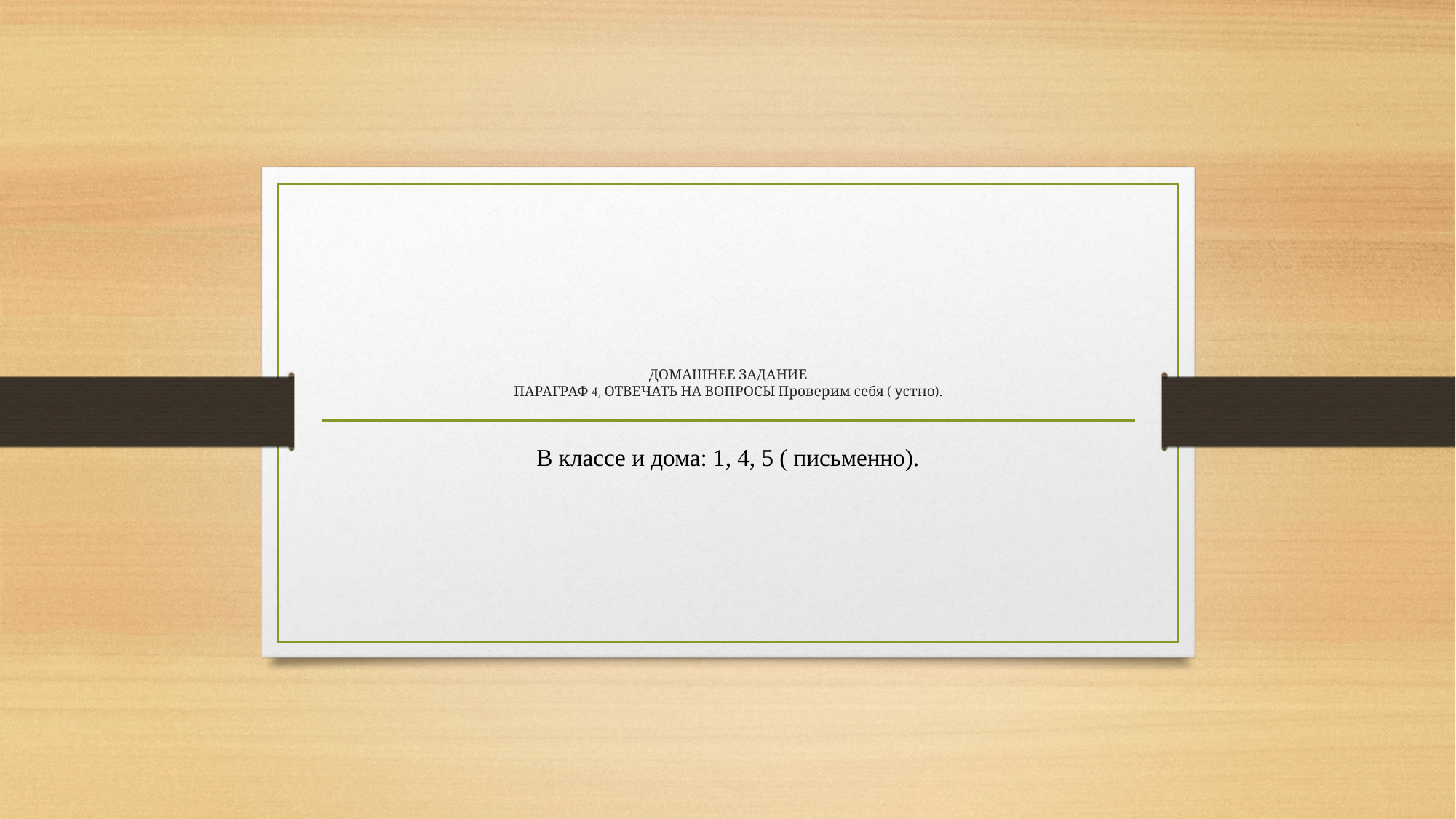

# ДОМАШНЕЕ ЗАДАНИЕ ПАРАГРАФ 4, ОТВЕЧАТЬ НА ВОПРОСЫ Проверим себя ( устно).
В классе и дома: 1, 4, 5 ( письменно).